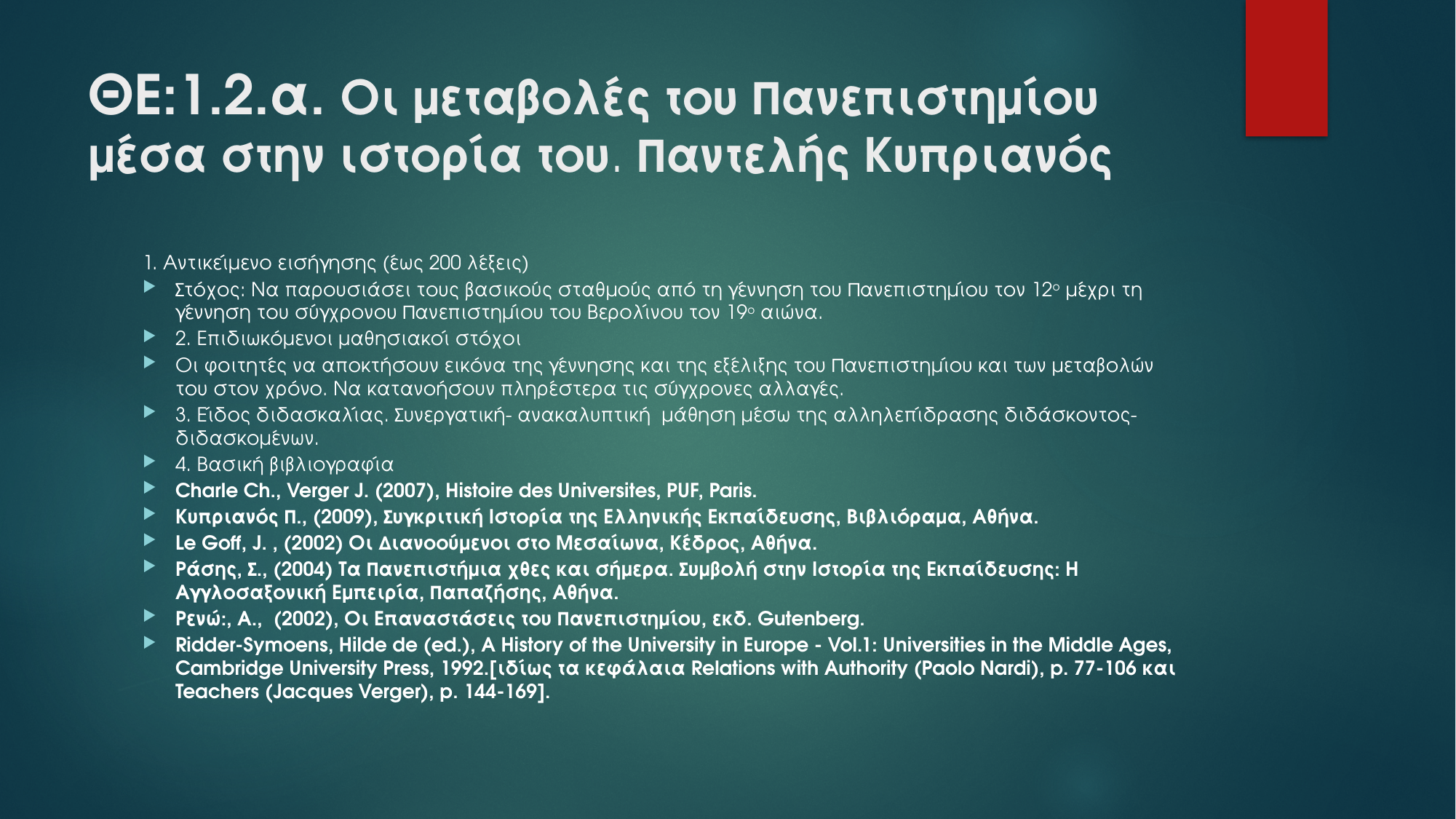

# ΘΕ:1.2.α. Οι μεταβολές του Πανεπιστημίου μέσα στην ιστορία του. Παντελής Κυπριανός
1. Αντικείμενο εισήγησης (έως 200 λέξεις)
Στόχος: Να παρουσιάσει τους βασικούς σταθμούς από τη γέννηση του Πανεπιστημίου τον 12ο μέχρι τη γέννηση του σύγχρονου Πανεπιστημίου του Βερολίνου τον 19ο αιώνα.
2. Επιδιωκόμενοι μαθησιακοί στόχοι
Οι φοιτητές να αποκτήσουν εικόνα της γέννησης και της εξέλιξης του Πανεπιστημίου και των μεταβολών του στον χρόνο. Να κατανοήσουν πληρέστερα τις σύγχρονες αλλαγές.
3. Είδος διδασκαλίας. Συνεργατική- ανακαλυπτική  μάθηση μέσω της αλληλεπίδρασης διδάσκοντος- διδασκομένων.
4. Βασική βιβλιογραφία
Charle Ch., Verger J. (2007), Histoire des Universites, PUF, Paris.
Κυπριανός Π., (2009), Συγκριτική Ιστορία της Ελληνικής Εκπαίδευσης, Βιβλιόραμα, Αθήνα.
Le Goff, J. , (2002) Οι Διανοούμενοι στο Μεσαίωνα, Κέδρος, Αθήνα.
Ράσης, Σ., (2004) Τα Πανεπιστήμια χθες και σήμερα. Συμβολή στην Ιστορία της Εκπαίδευσης: Η Αγγλοσαξονική Εμπειρία, Παπαζήσης, Αθήνα.
Ρενώ:, Α.,  (2002), Οι Επαναστάσεις του Πανεπιστημίου, εκδ. Gutenberg.
Ridder-Symoens, Hilde de (ed.), A History of the University in Europe - Vol.1: Universities in the Middle Ages, Cambridge University Press, 1992.[ιδίως τα κεφάλαια Relations with Authority (Paolo Nardi), p. 77-106 και Teachers (Jacques Verger), p. 144-169].